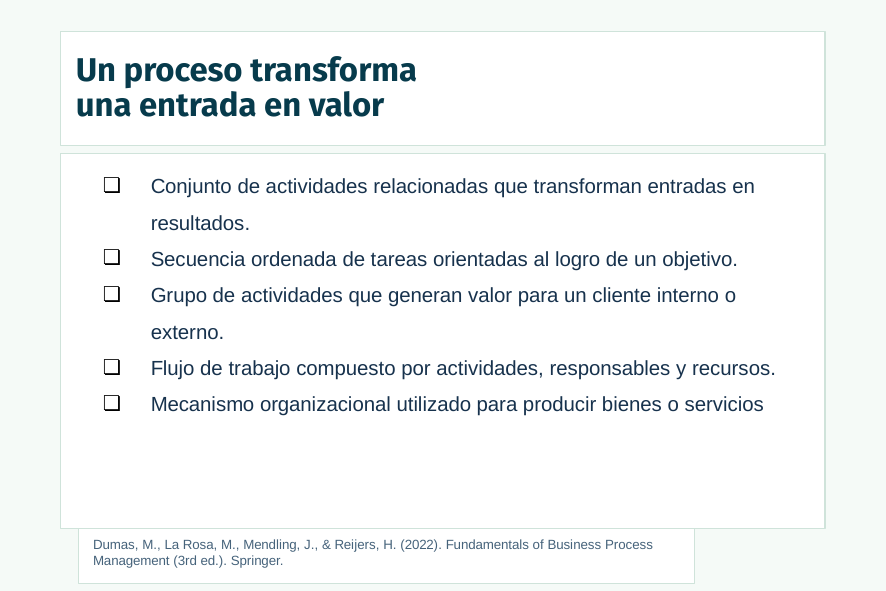

# Un proceso transforma
una entrada en valor
Conjunto de actividades relacionadas que transforman entradas en resultados.
Secuencia ordenada de tareas orientadas al logro de un objetivo.
Grupo de actividades que generan valor para un cliente interno o externo.
Flujo de trabajo compuesto por actividades, responsables y recursos.
Mecanismo organizacional utilizado para producir bienes o servicios
Dumas, M., La Rosa, M., Mendling, J., & Reijers, H. (2022). Fundamentals of Business Process Management (3rd ed.). Springer.